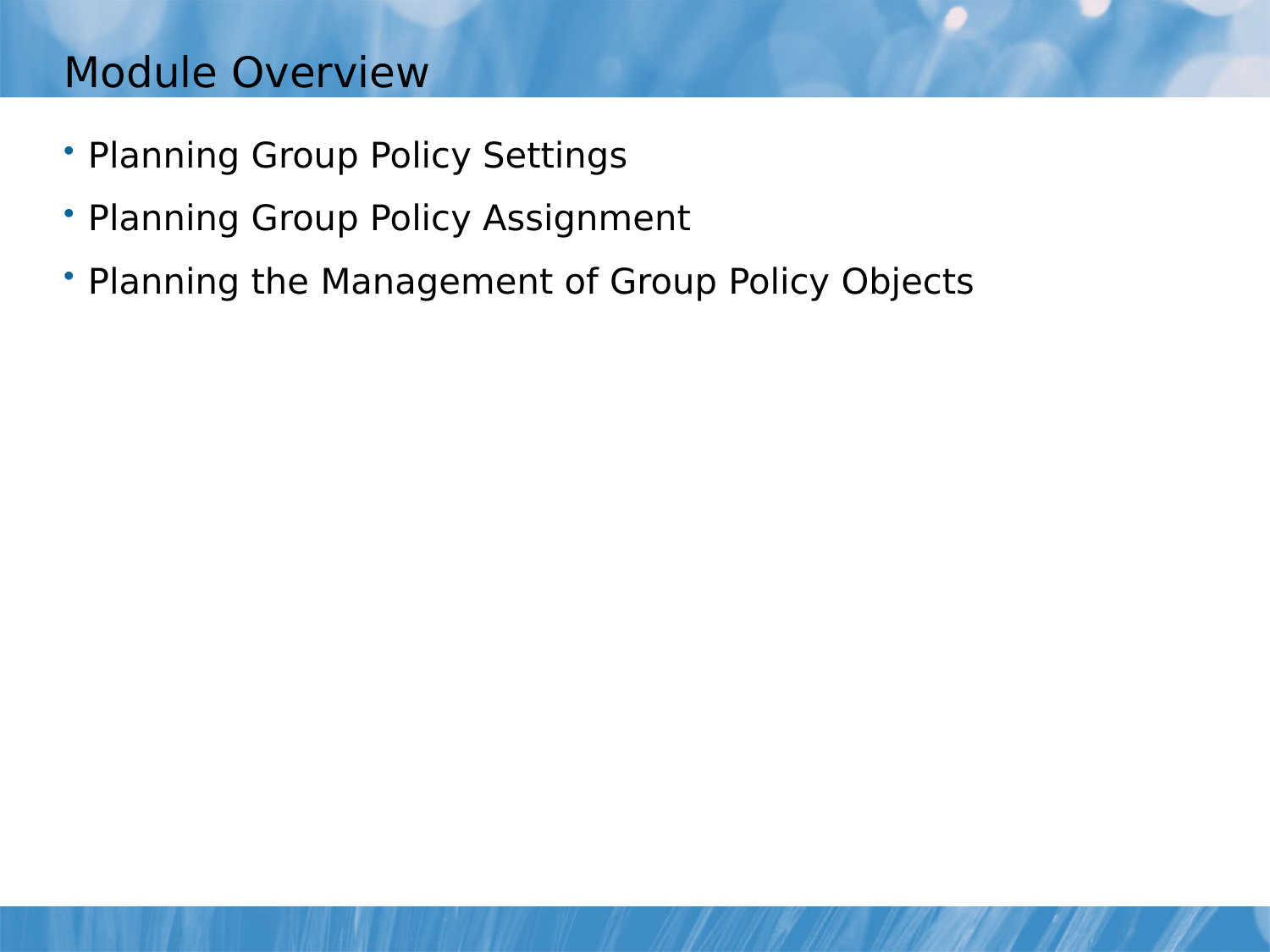

# Module Overview
Planning Group Policy Settings
Planning Group Policy Assignment
Planning the Management of Group Policy Objects